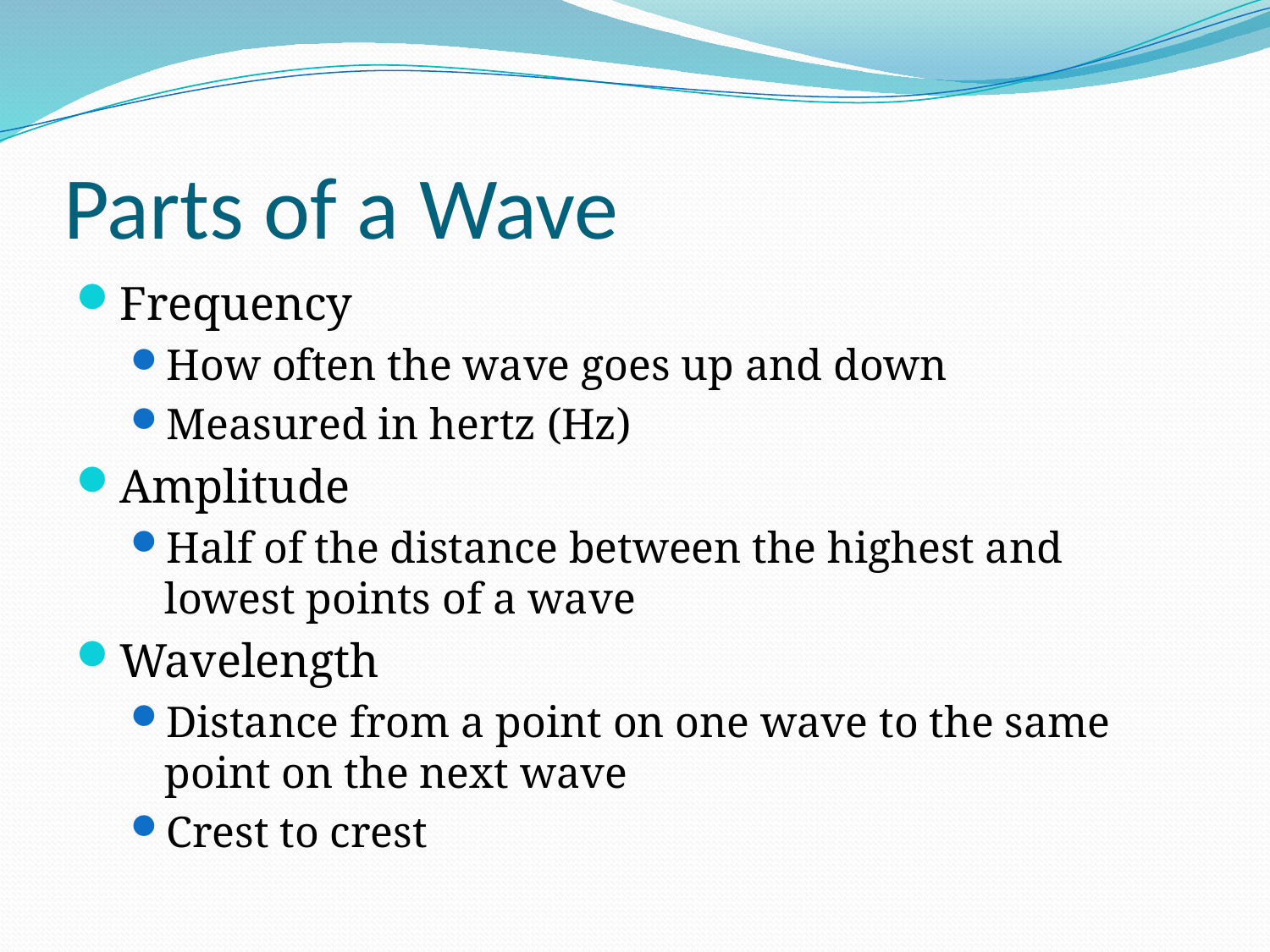

# Parts of a Wave
Frequency
How often the wave goes up and down
Measured in hertz (Hz)
Amplitude
Half of the distance between the highest and lowest points of a wave
Wavelength
Distance from a point on one wave to the same point on the next wave
Crest to crest